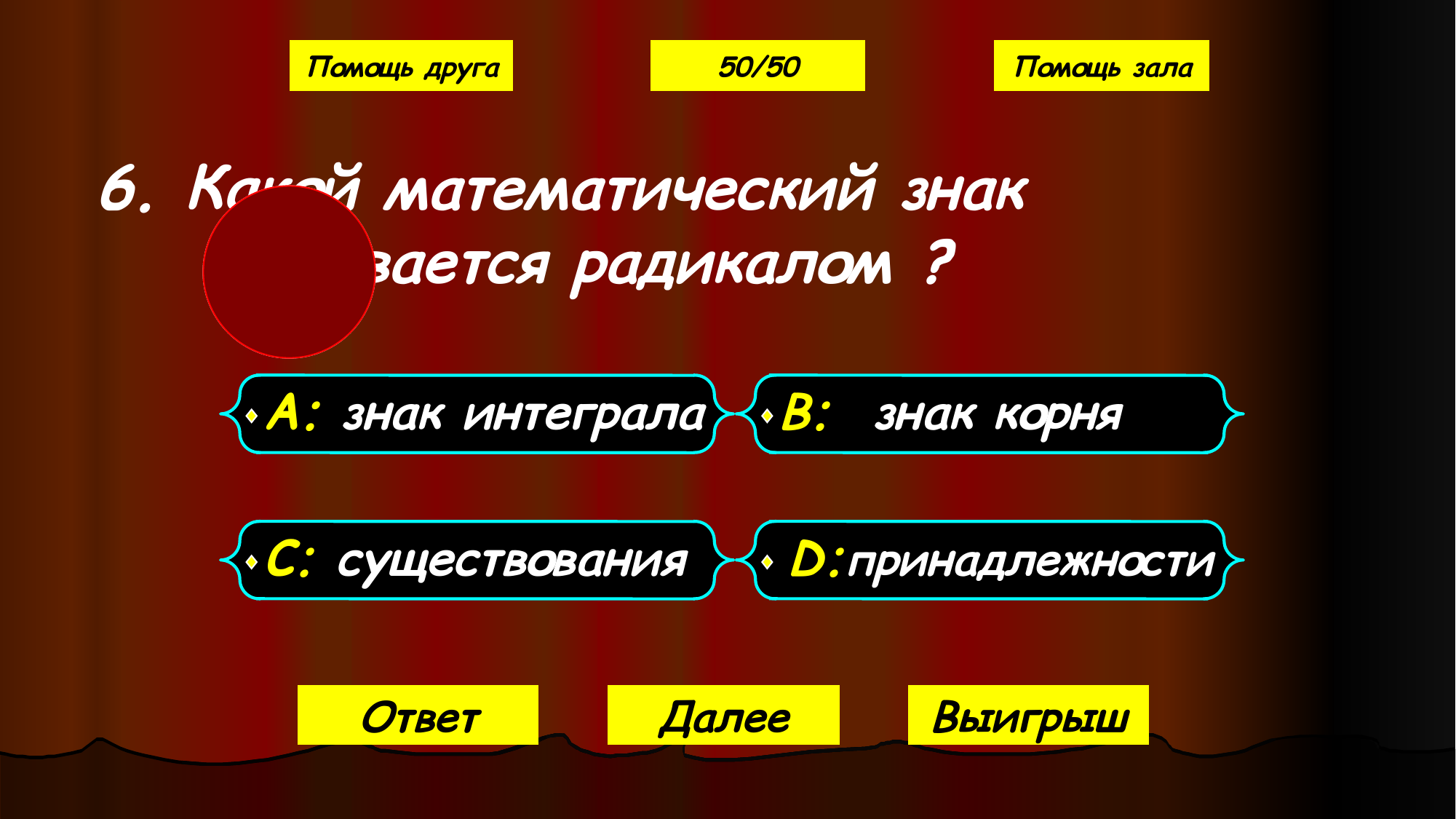

Помощь друга
50/50
Помощь зала
 6. Какой математический знак называется радикалом ?

А: знак интеграла
В:  знак корня

С: существования

D:принадлежности

Ответ
Далее
Выигрыш